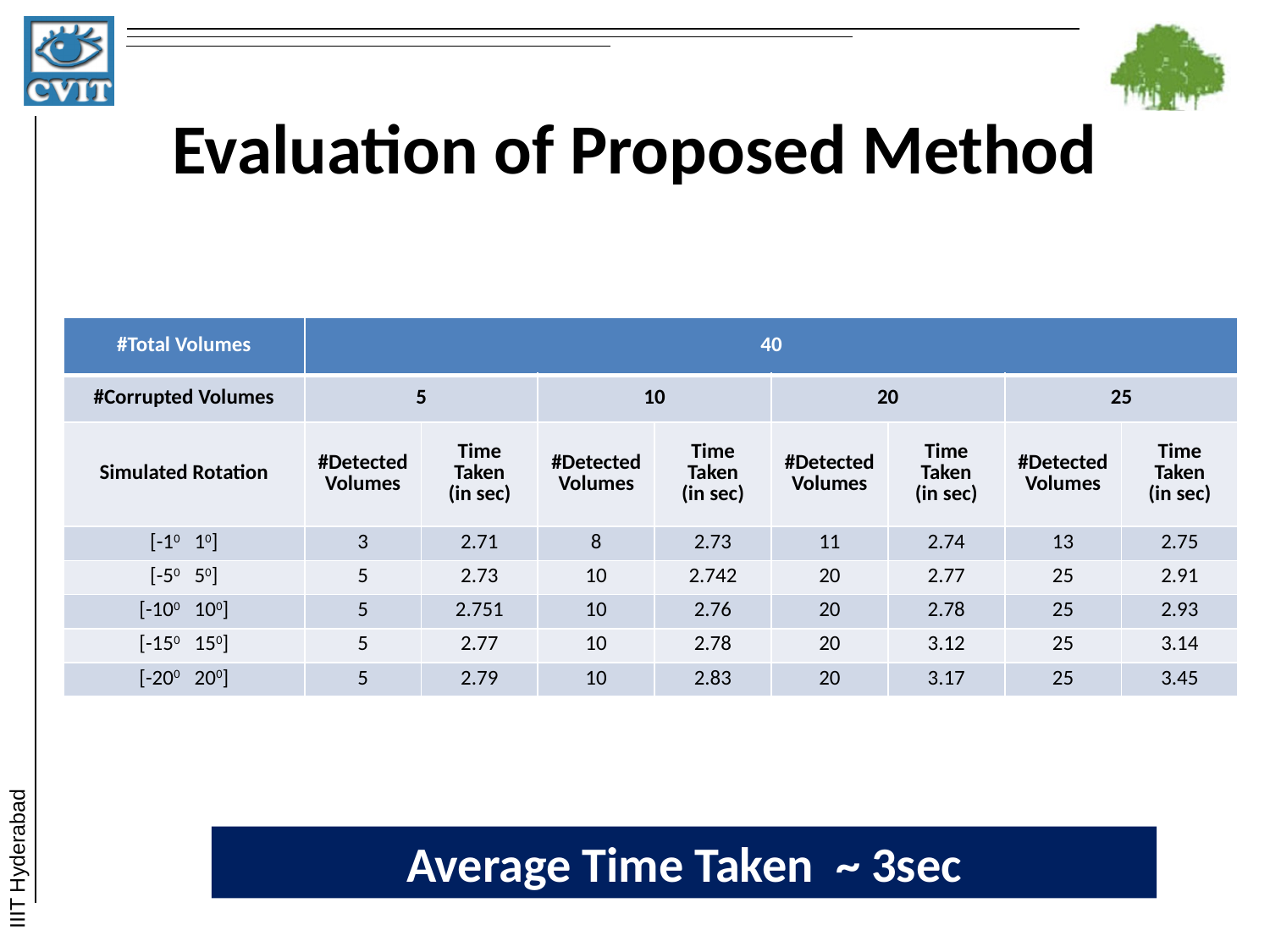

# Evaluation of Proposed Method
| #Total Volumes | 40 |  |  |  |  |  |  |  |
| --- | --- | --- | --- | --- | --- | --- | --- | --- |
| #Corrupted Volumes | 5 |  | 10 |  | 20 |  | 25 |  |
| Simulated Rotation | #Detected Volumes | Time Taken (in sec) | #Detected Volumes | Time Taken (in sec) | #Detected Volumes | Time Taken (in sec) | #Detected Volumes | Time Taken (in sec) |
| [-10 10] | 3 | 2.71 | 8 | 2.73 | 11 | 2.74 | 13 | 2.75 |
| [-50 50] | 5 | 2.73 | 10 | 2.742 | 20 | 2.77 | 25 | 2.91 |
| [-100 100] | 5 | 2.751 | 10 | 2.76 | 20 | 2.78 | 25 | 2.93 |
| [-150 150] | 5 | 2.77 | 10 | 2.78 | 20 | 3.12 | 25 | 3.14 |
| [-200 200] | 5 | 2.79 | 10 | 2.83 | 20 | 3.17 | 25 | 3.45 |
Average Time Taken  ~ 3sec